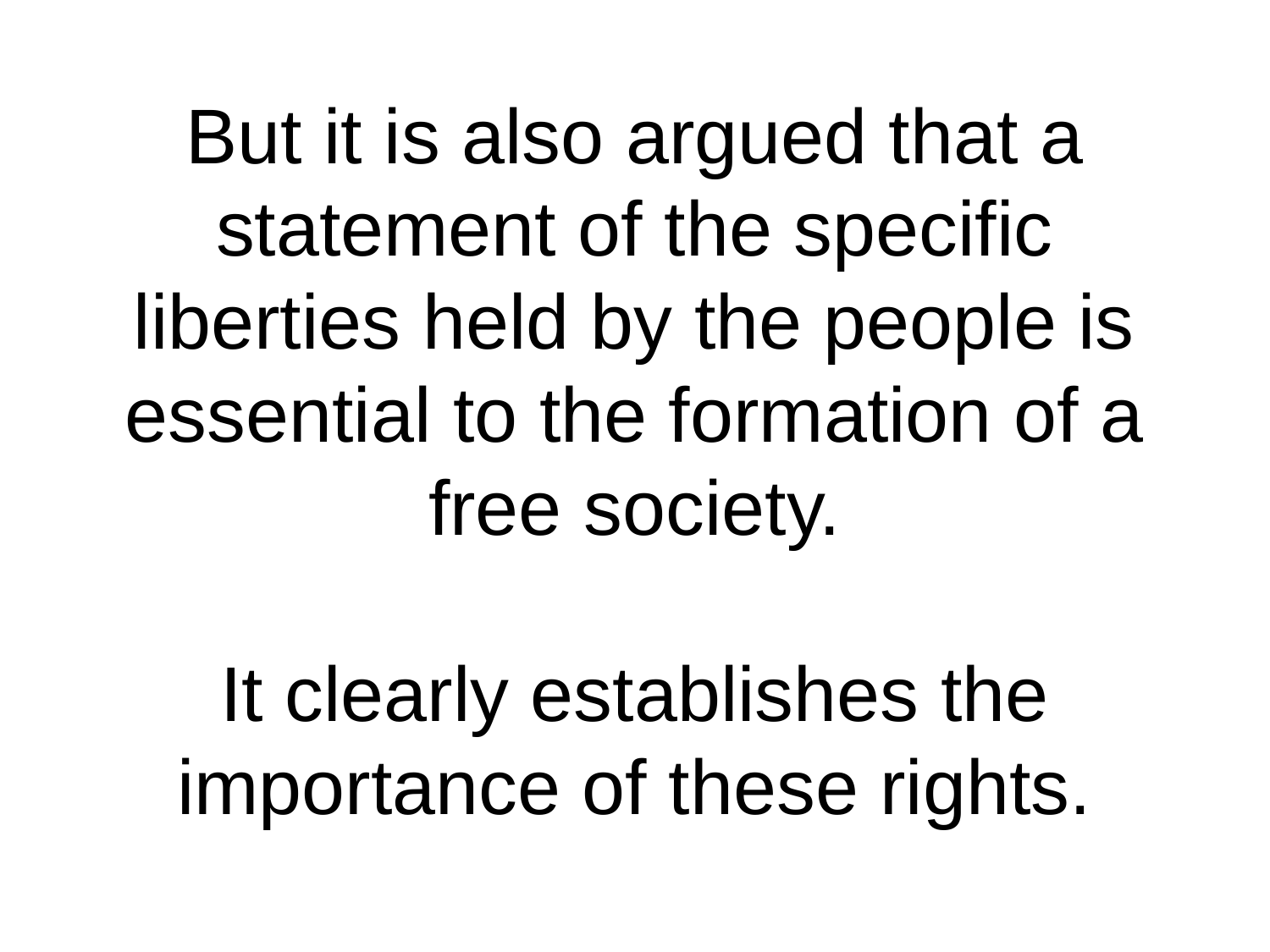

# But it is also argued that a statement of the specific liberties held by the people is essential to the formation of a free society. It clearly establishes the importance of these rights.